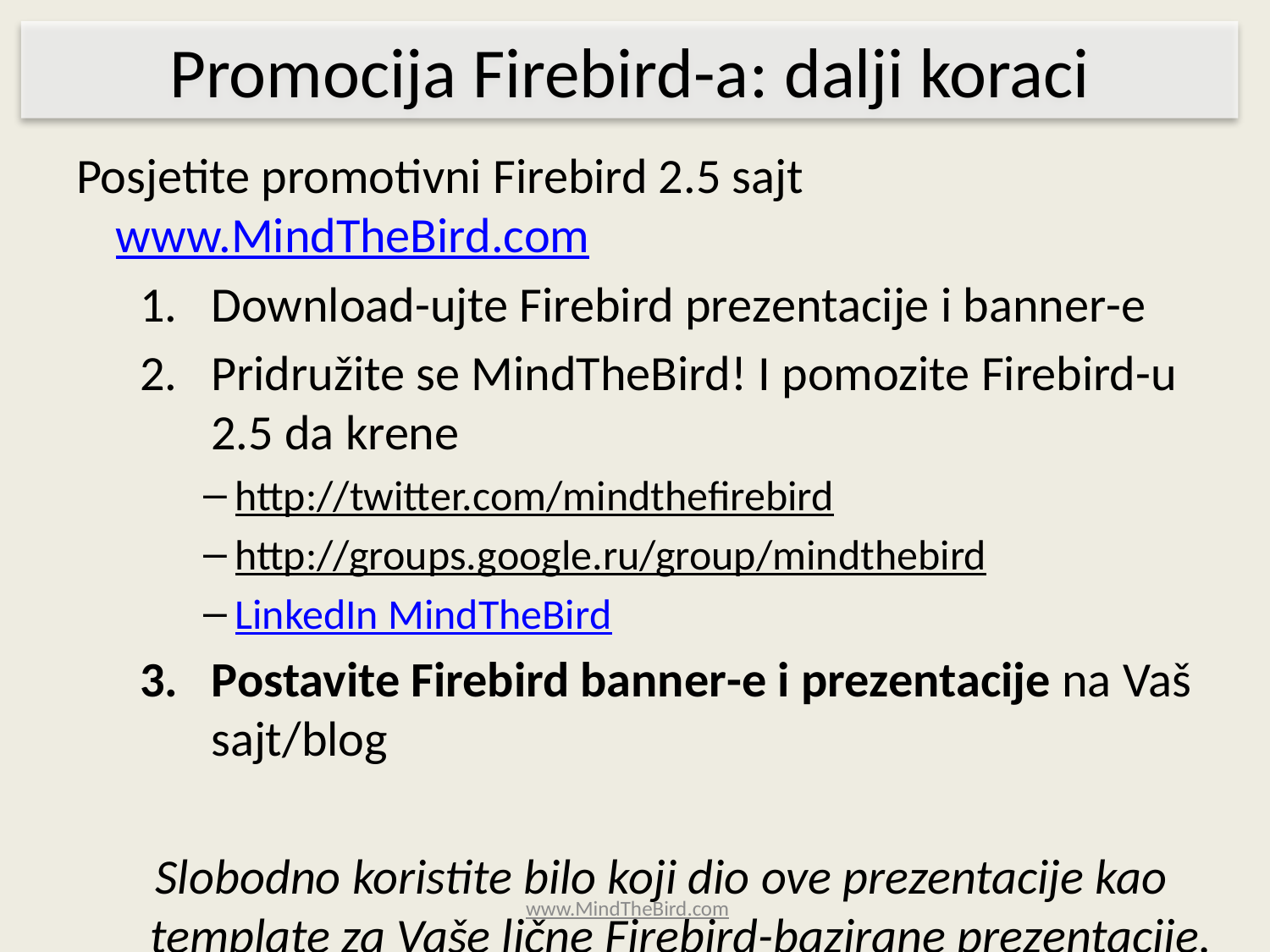

Promocija Firebird-a: dalji koraci
Posjetite promotivni Firebird 2.5 sajt www.MindTheBird.com
Download-ujte Firebird prezentacije i banner-e
Pridružite se MindTheBird! I pomozite Firebird-u 2.5 da krene
http://twitter.com/mindthefirebird
http://groups.google.ru/group/mindthebird
LinkedIn MindTheBird
Postavite Firebird banner-e i prezentacije na Vaš sajt/blog

Slobodno koristite bilo koji dio ove prezentacije kao template za Vaše lične Firebird-bazirane prezentacije.
www.MindTheBird.com